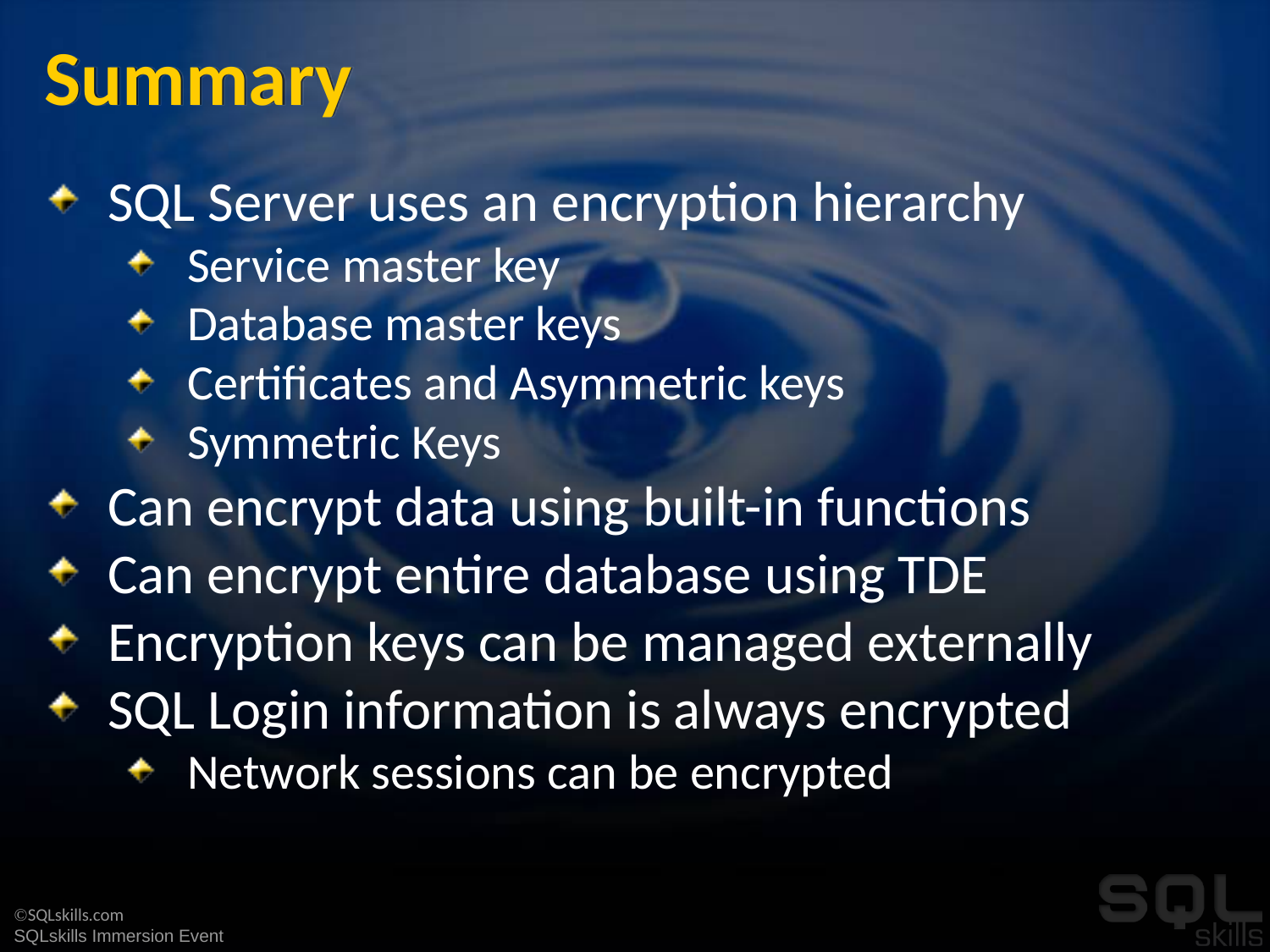

# Summary
SQL Server uses an encryption hierarchy
Service master key
Database master keys
Certificates and Asymmetric keys
Symmetric Keys
Can encrypt data using built-in functions
Can encrypt entire database using TDE
Encryption keys can be managed externally
SQL Login information is always encrypted
Network sessions can be encrypted